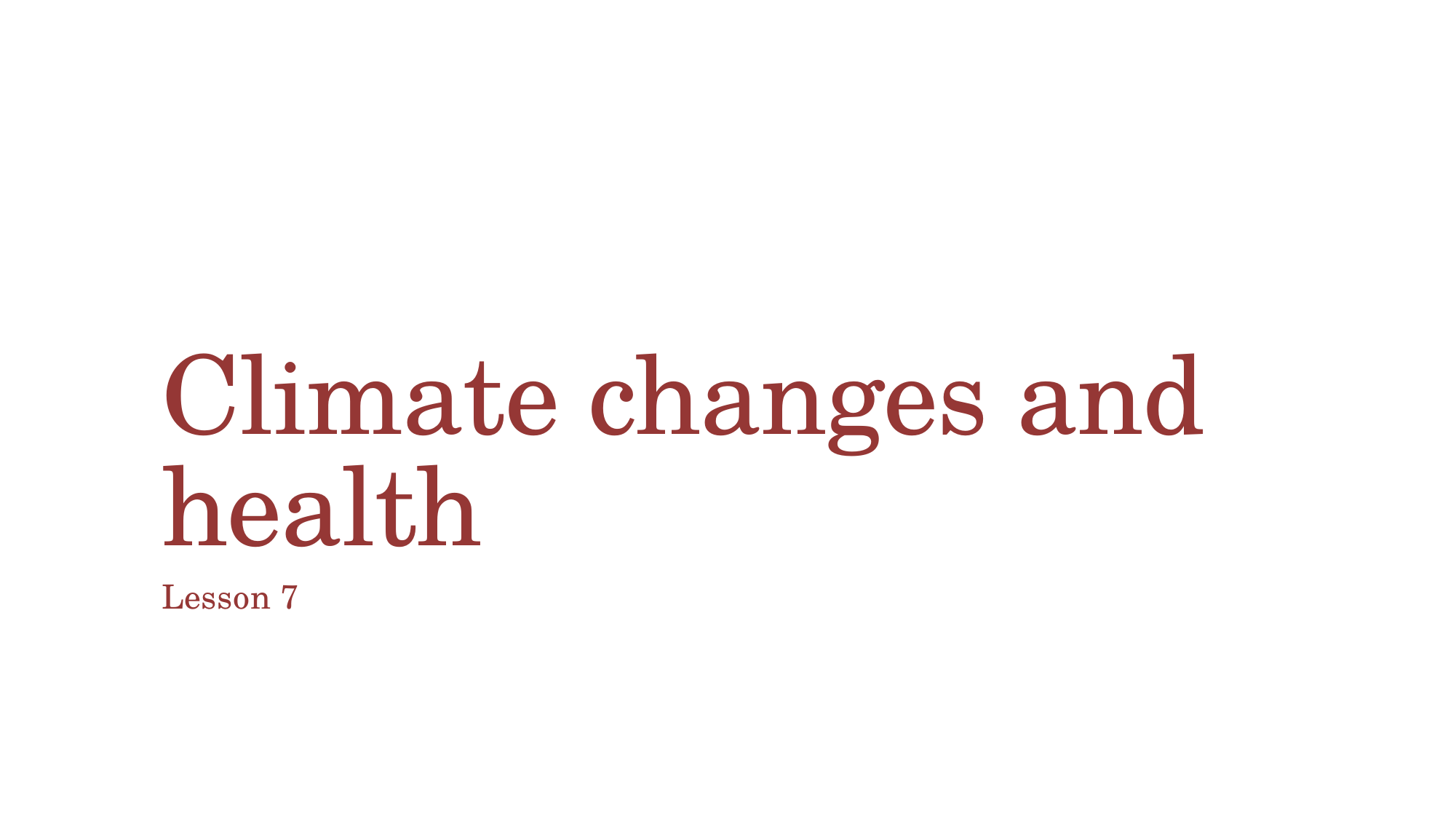

# Climate changes and health
Dr. I.Echeverry_KSU_CAMS_CHS_HE_2nd3637
Lesson 7
1